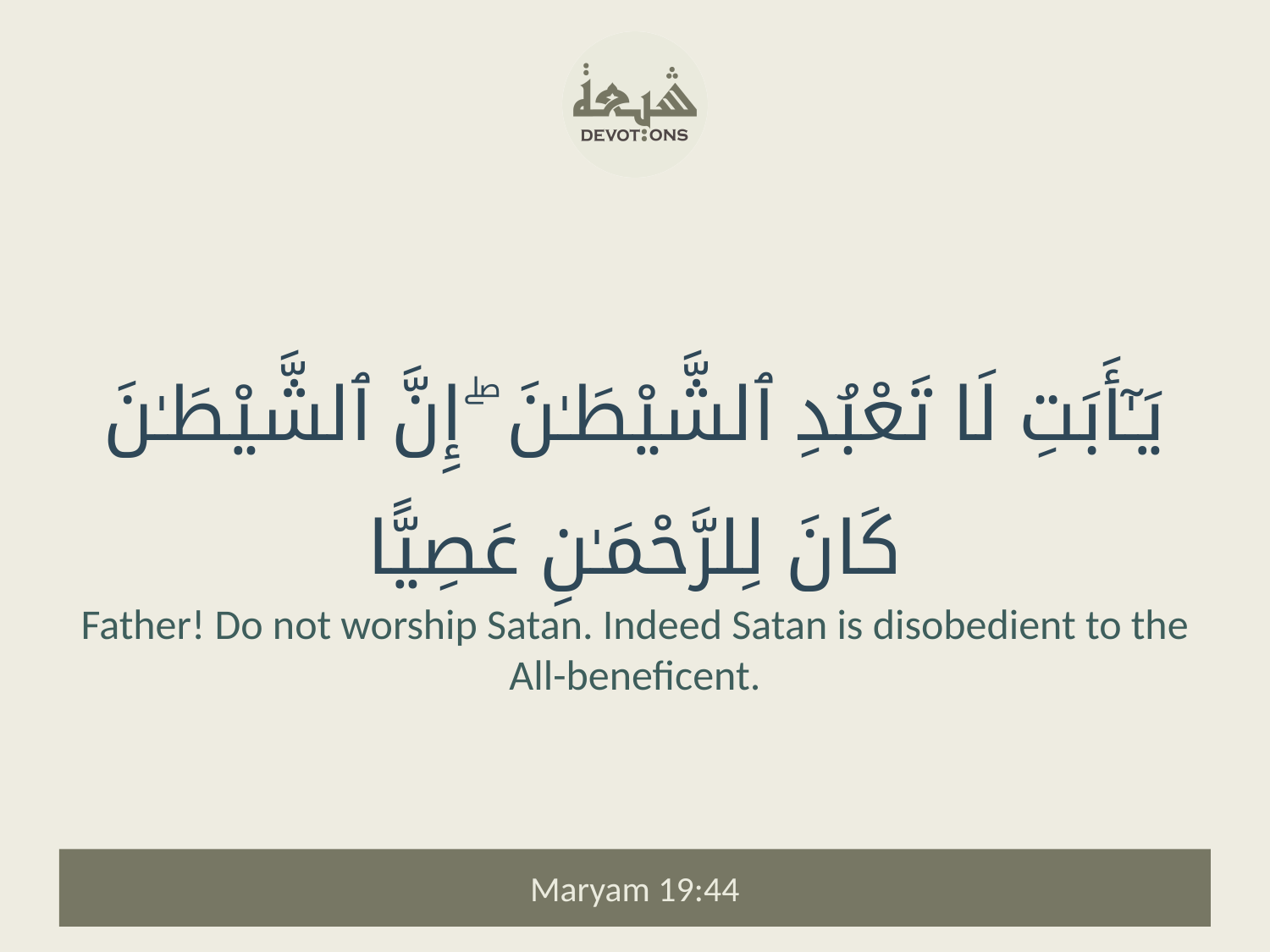

يَـٰٓأَبَتِ لَا تَعْبُدِ ٱلشَّيْطَـٰنَ ۖ إِنَّ ٱلشَّيْطَـٰنَ كَانَ لِلرَّحْمَـٰنِ عَصِيًّا
Father! Do not worship Satan. Indeed Satan is disobedient to the All-beneficent.
Maryam 19:44